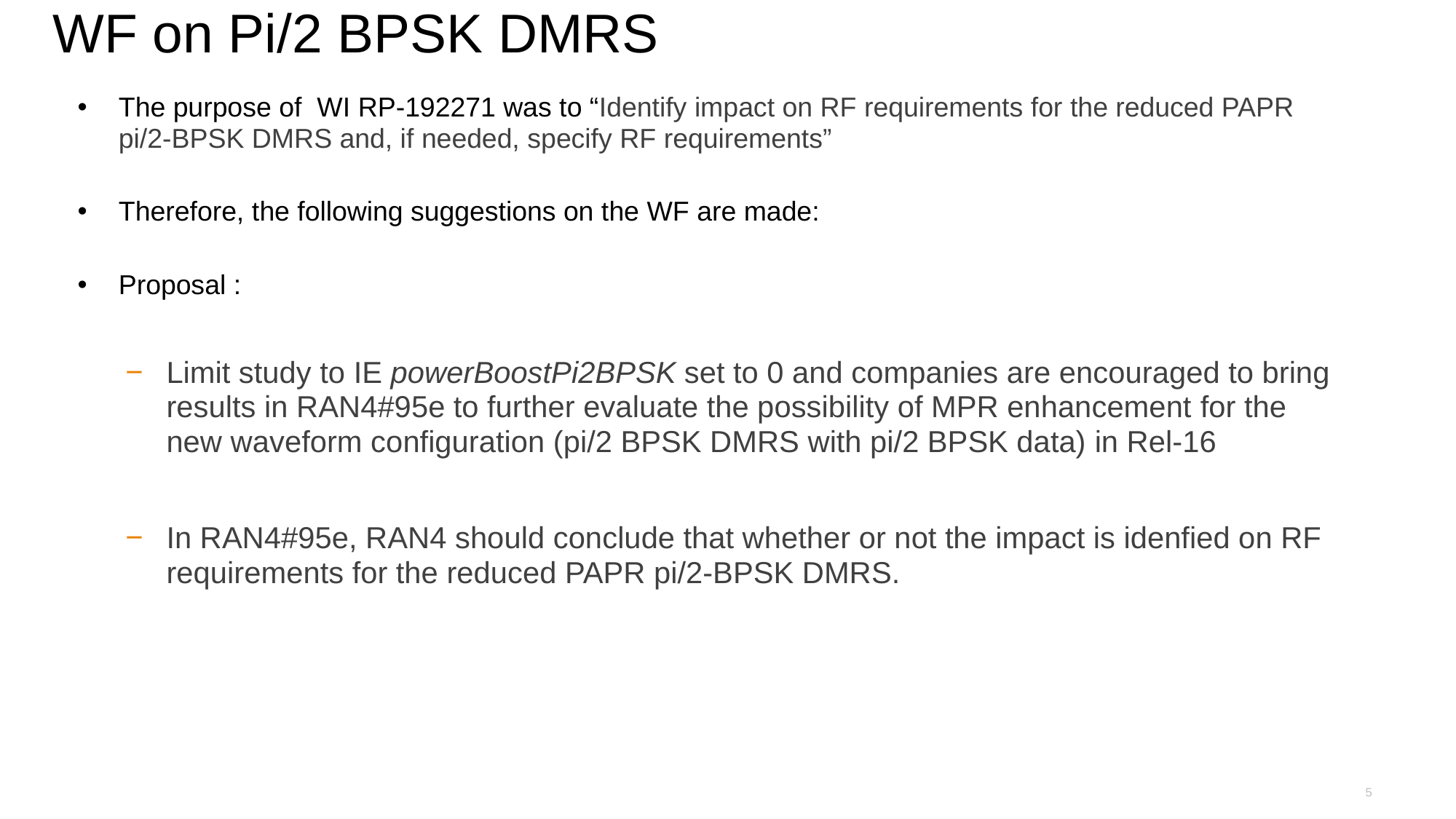

# WF on Pi/2 BPSK DMRS
The purpose of  WI RP-192271 was to “Identify impact on RF requirements for the reduced PAPR pi/2-BPSK DMRS and, if needed, specify RF requirements”

Therefore, the following suggestions on the WF are made:

Proposal :

Limit study to IE powerBoostPi2BPSK set to 0 and companies are encouraged to bring results in RAN4#95e to further evaluate the possibility of MPR enhancement for the new waveform configuration (pi/2 BPSK DMRS with pi/2 BPSK data) in Rel-16

In RAN4#95e, RAN4 should conclude that whether or not the impact is idenfied on RF requirements for the reduced PAPR pi/2-BPSK DMRS.